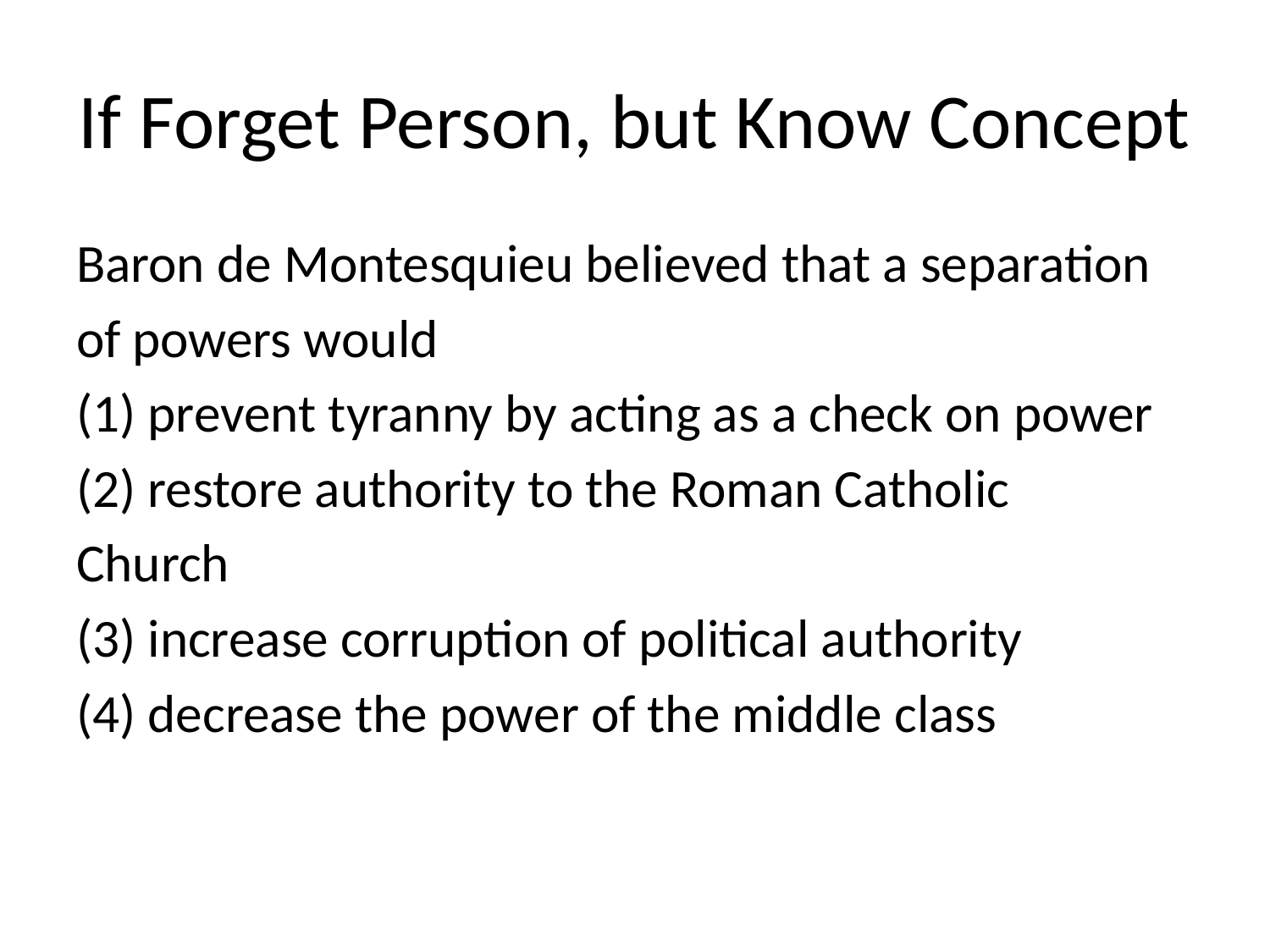

# If Forget Person, but Know Concept
Baron de Montesquieu believed that a separation
of powers would
(1) prevent tyranny by acting as a check on power
(2) restore authority to the Roman Catholic
Church
(3) increase corruption of political authority
(4) decrease the power of the middle class